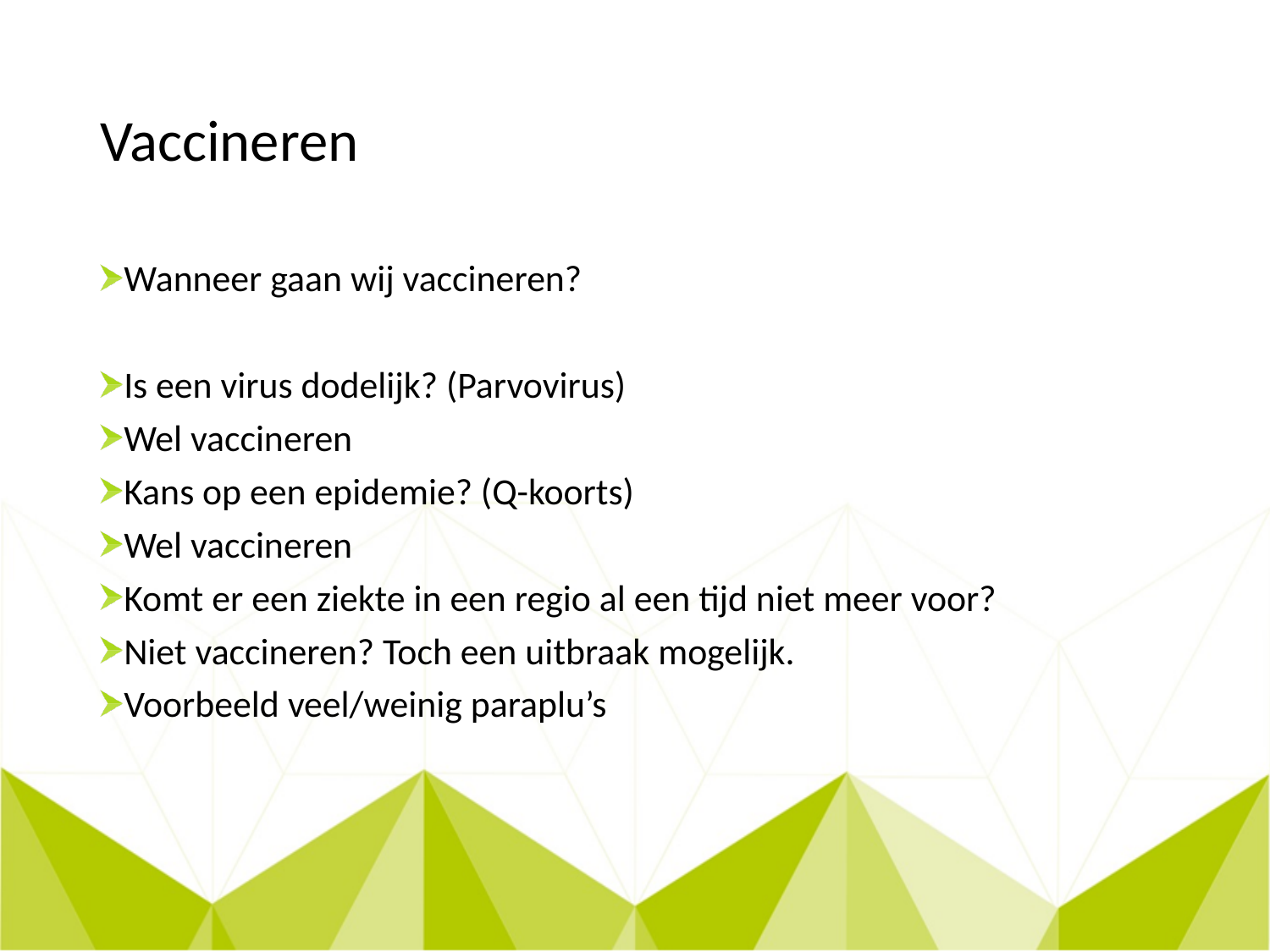

# Vaccineren
Wanneer gaan wij vaccineren?

Is een virus dodelijk? (Parvovirus)
Wel vaccineren
Kans op een epidemie? (Q-koorts)
Wel vaccineren
Komt er een ziekte in een regio al een tijd niet meer voor?
Niet vaccineren? Toch een uitbraak mogelijk.
Voorbeeld veel/weinig paraplu’s